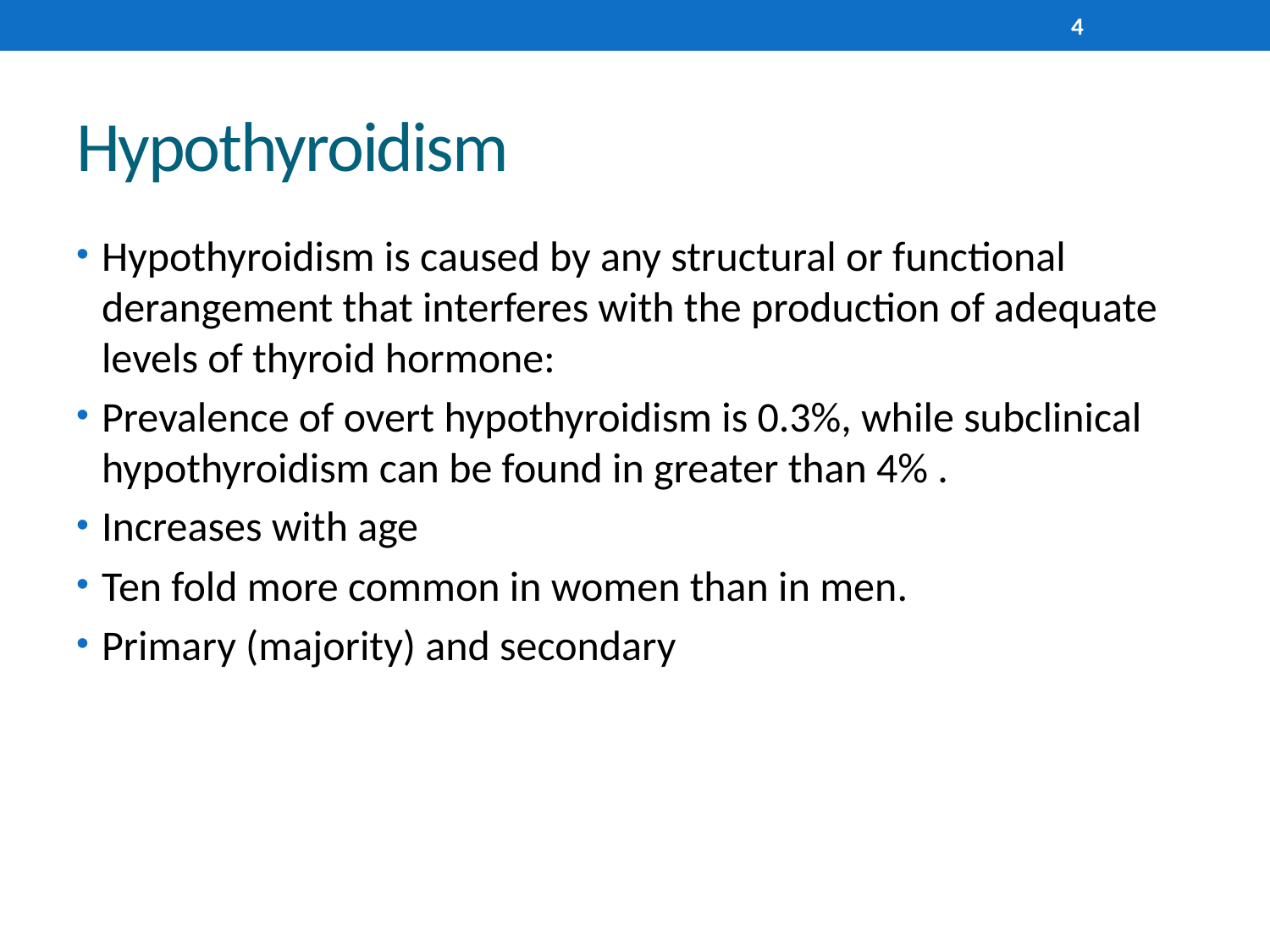

4
# Hypothyroidism
Hypothyroidism is caused by any structural or functional derangement that interferes with the production of adequate levels of thyroid hormone:
Prevalence of overt hypothyroidism is 0.3%, while subclinical hypothyroidism can be found in greater than 4% .
Increases with age
Ten fold more common in women than in men.
Primary (majority) and secondary